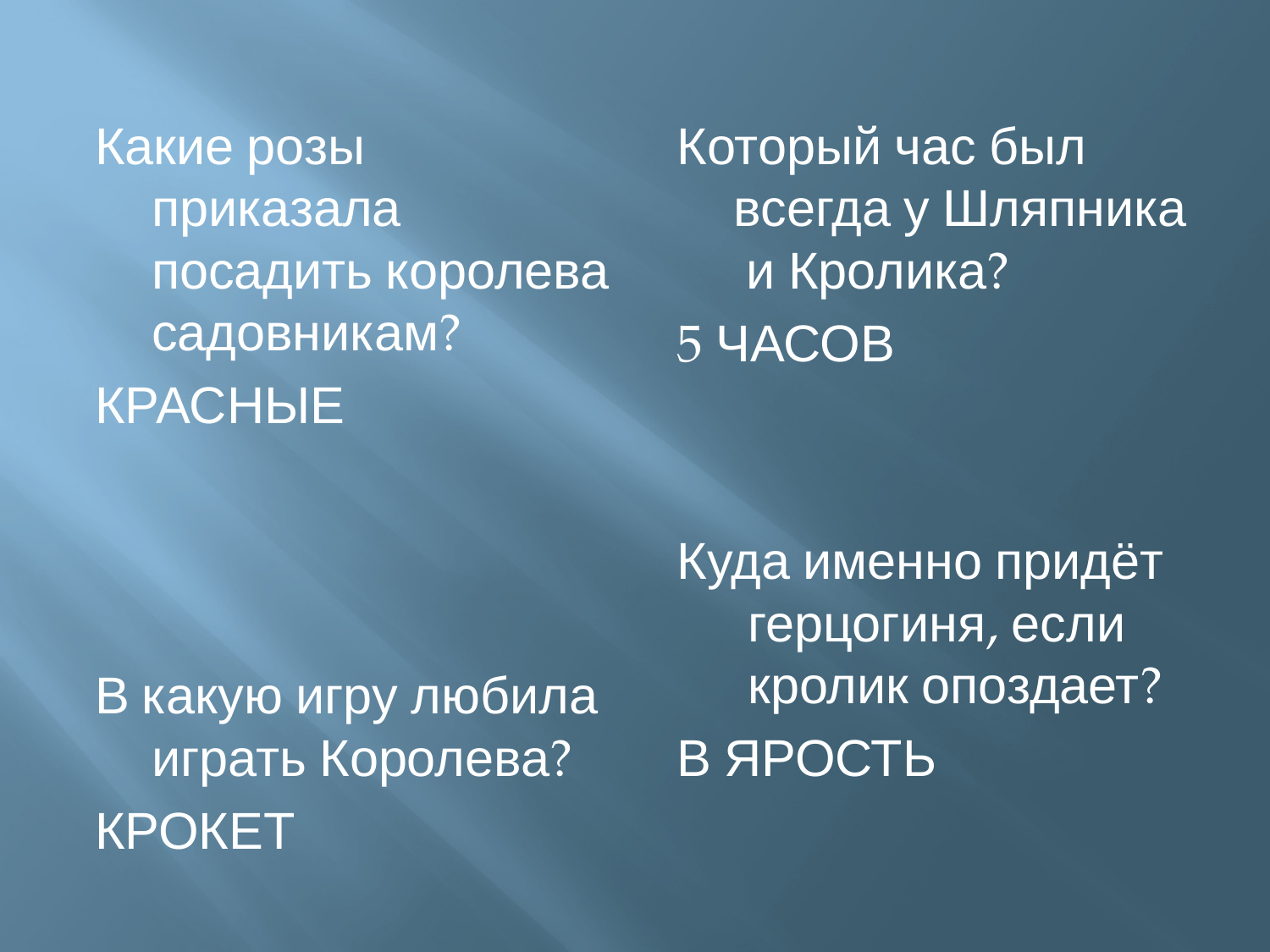

#
Какие розы приказала посадить королева садовникам?
КРАСНЫЕ

В какую игру любила играть Королева?
КРОКЕТ

Который час был всегда у Шляпника  и Кролика?
5 ЧАСОВ

Куда именно придёт герцогиня, если кролик опоздает?
В ЯРОСТЬ